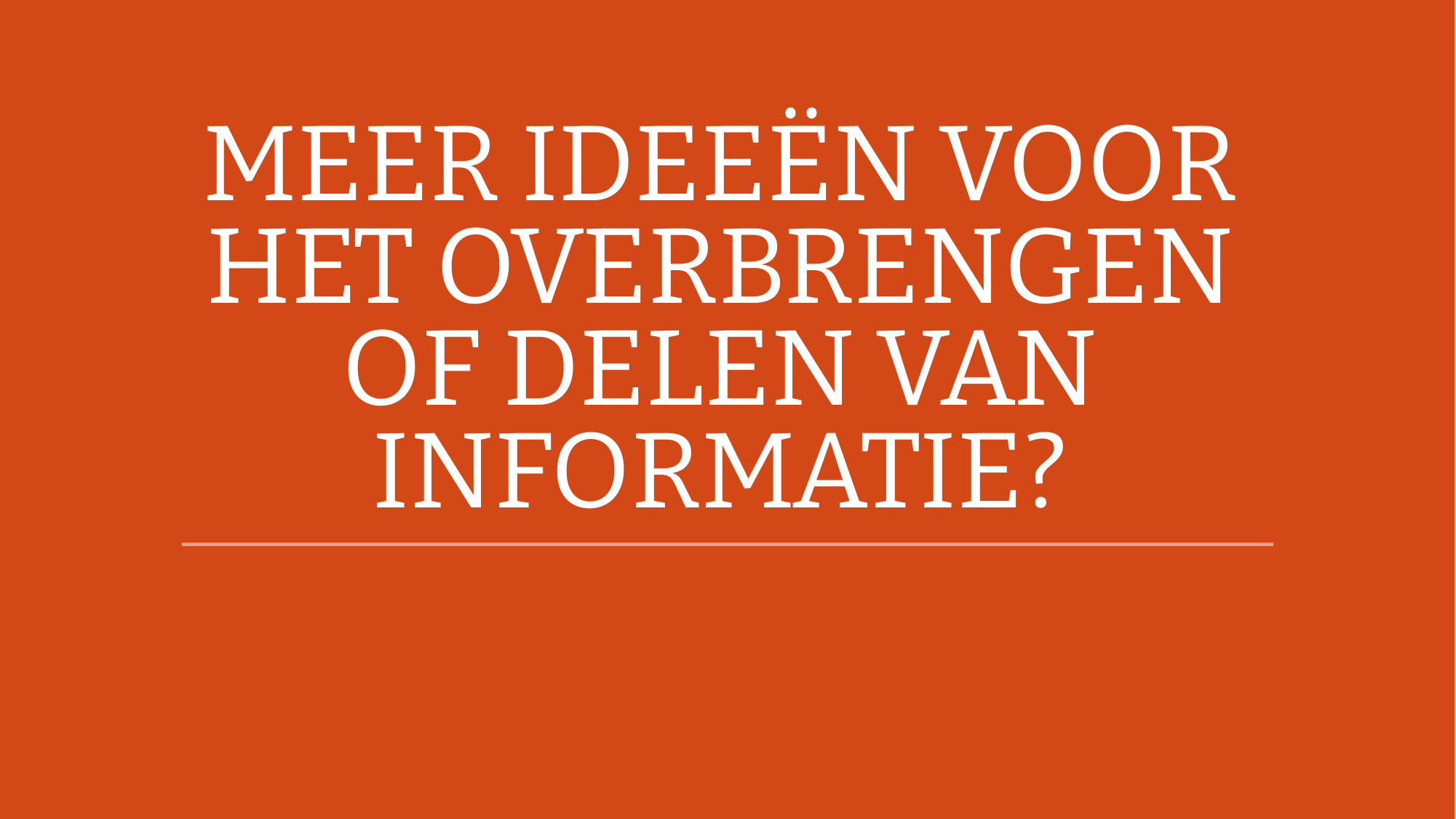

# Meer ideeën voor het overbrengen of delen van informatie?